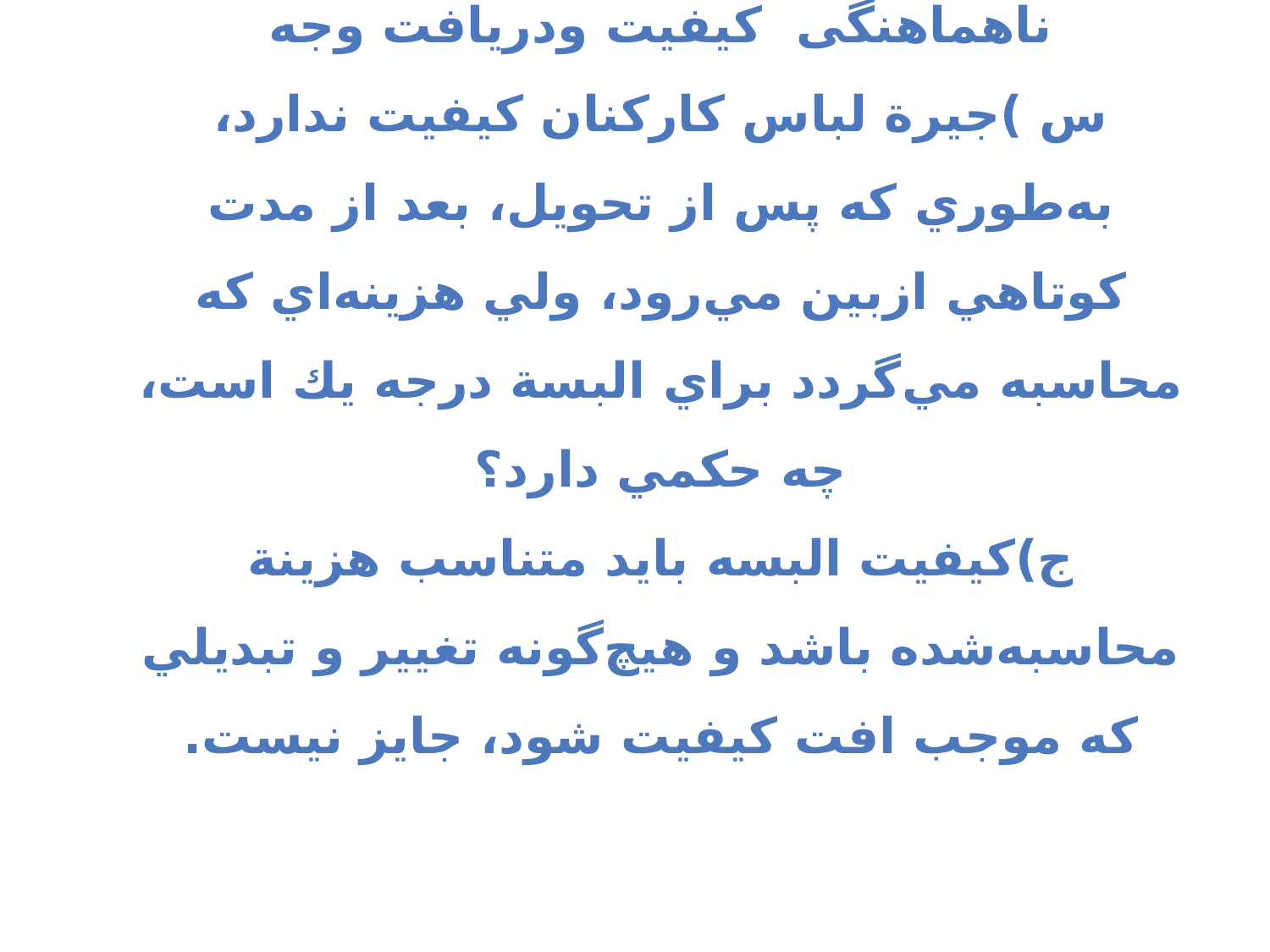

ناهماهنگی  کیفیت ودریافت وجه
س )جيرة لباس كاركنان كيفيت ندارد، به‌طوري كه پس از تحويل، بعد از مدت كوتاهي ازبين مي‌رود، ولي هزينه‌اي كه محاسبه مي‌گردد براي البسة درجه يك است، چه حكمي دارد؟
ج)كيفيت البسه بايد متناسب هزينة محاسبه‌شده باشد و هيچ‌گونه تغيير و تبديلي كه موجب افت كيفيت شود، جايز نيست.